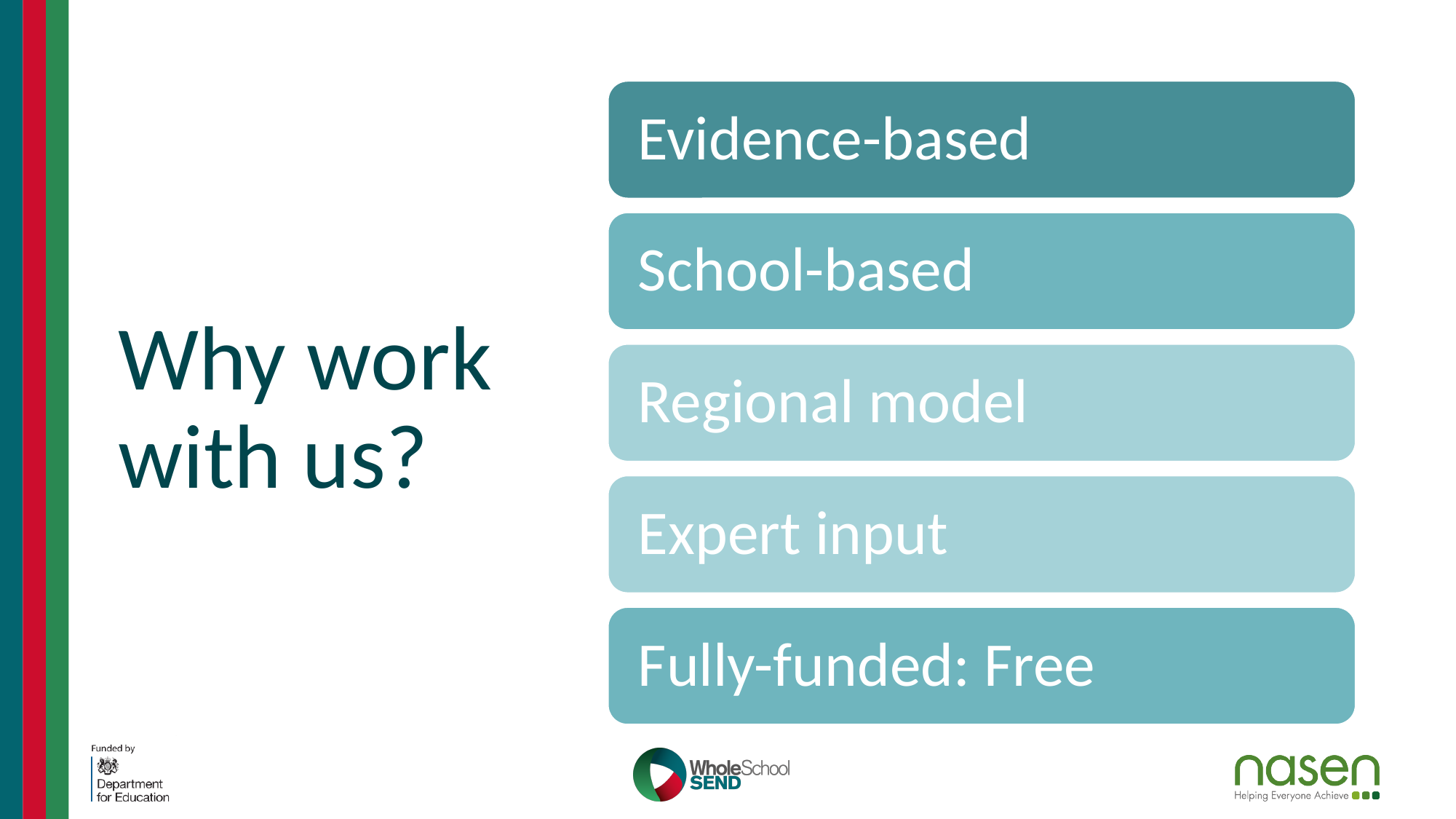

Evidence-based
School-based
Regional model
Expert input
Fully-funded: Free
# Why work with us?